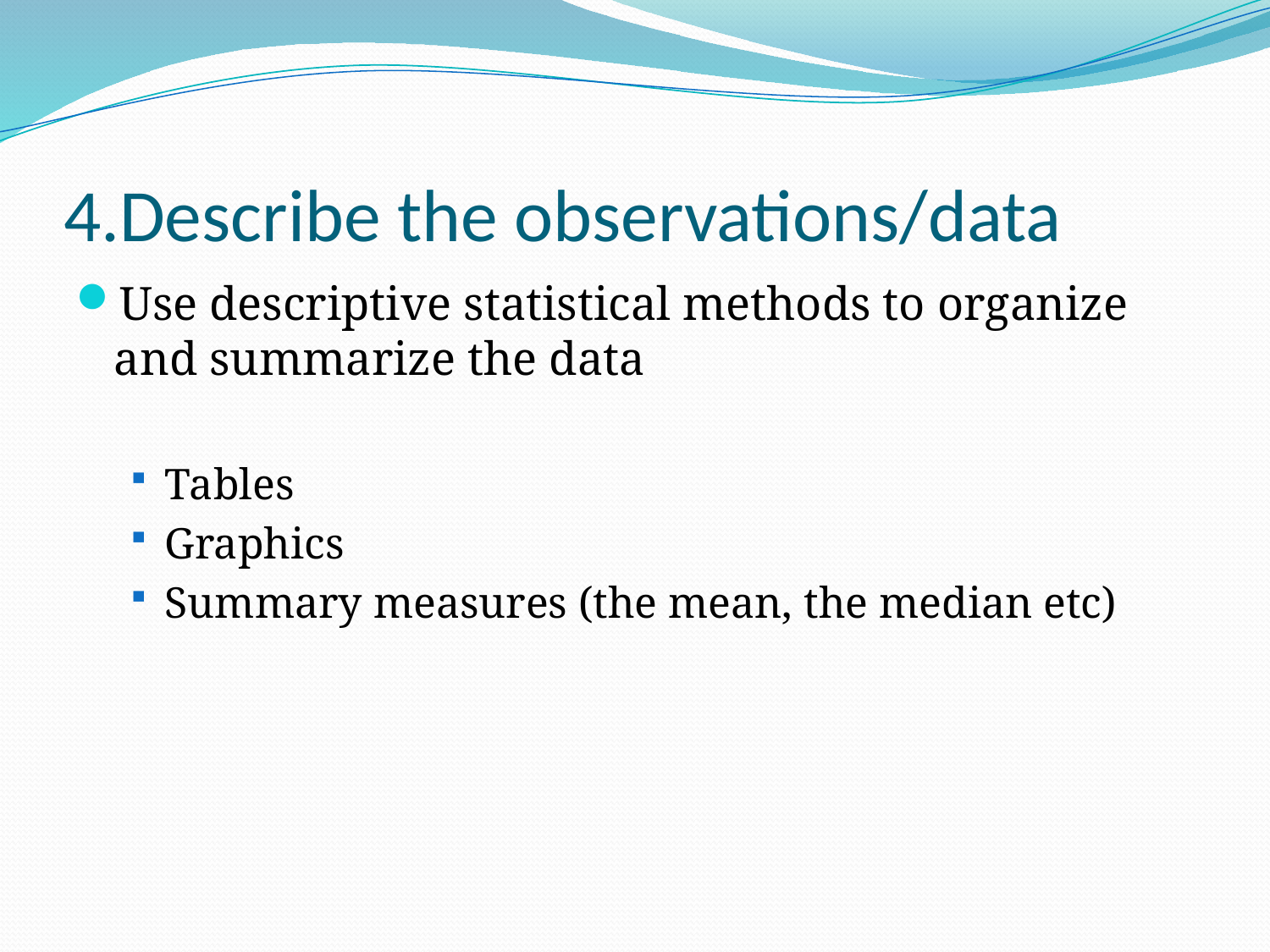

# 4.Describe the observations/data
Use descriptive statistical methods to organize and summarize the data

Tables
Graphics
Summary measures (the mean, the median etc)